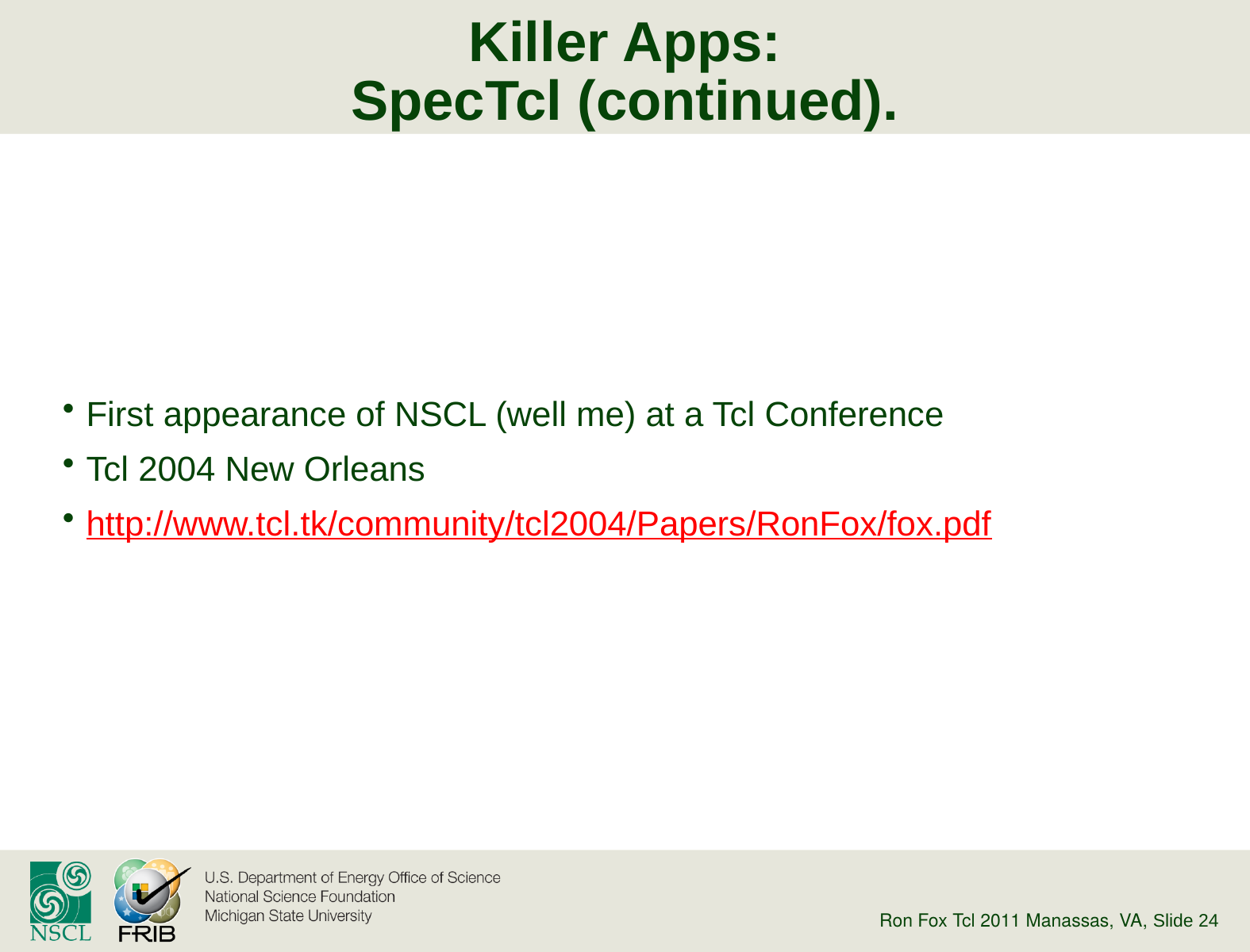

# Killer Apps: SpecTcl (continued).
First appearance of NSCL (well me) at a Tcl Conference
Tcl 2004 New Orleans
http://www.tcl.tk/community/tcl2004/Papers/RonFox/fox.pdf